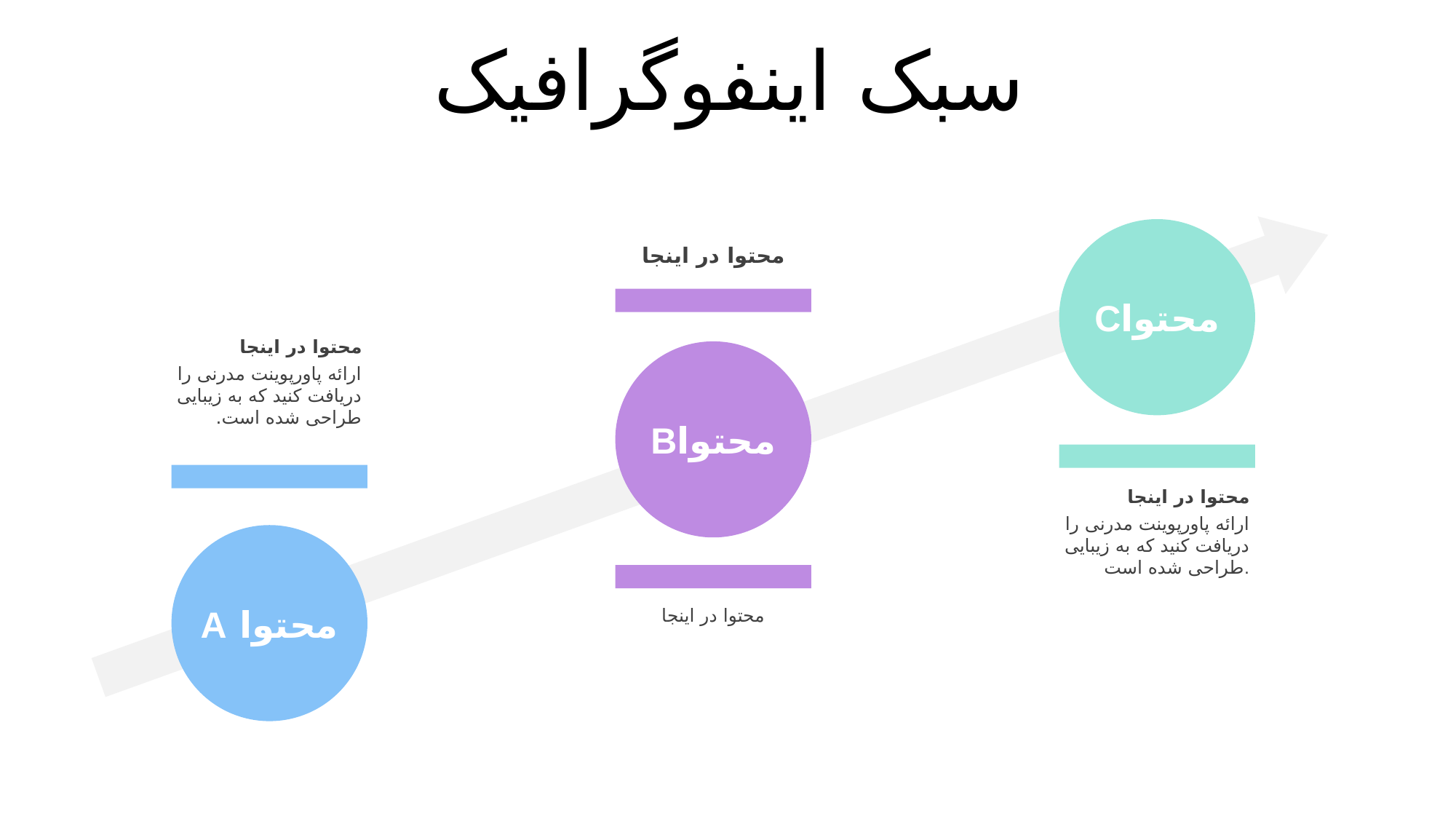

سبک اینفوگرافیک

محتوا در اینجا

محتواC
محتوا در اینجا
ارائه پاورپوینت مدرنی را دریافت کنید که به زیبایی طراحی شده است.

محتواB

محتوا در اینجا
ارائه پاورپوینت مدرنی را دریافت کنید که به زیبایی طراحی شده است.

محتوا A
محتوا در اینجا